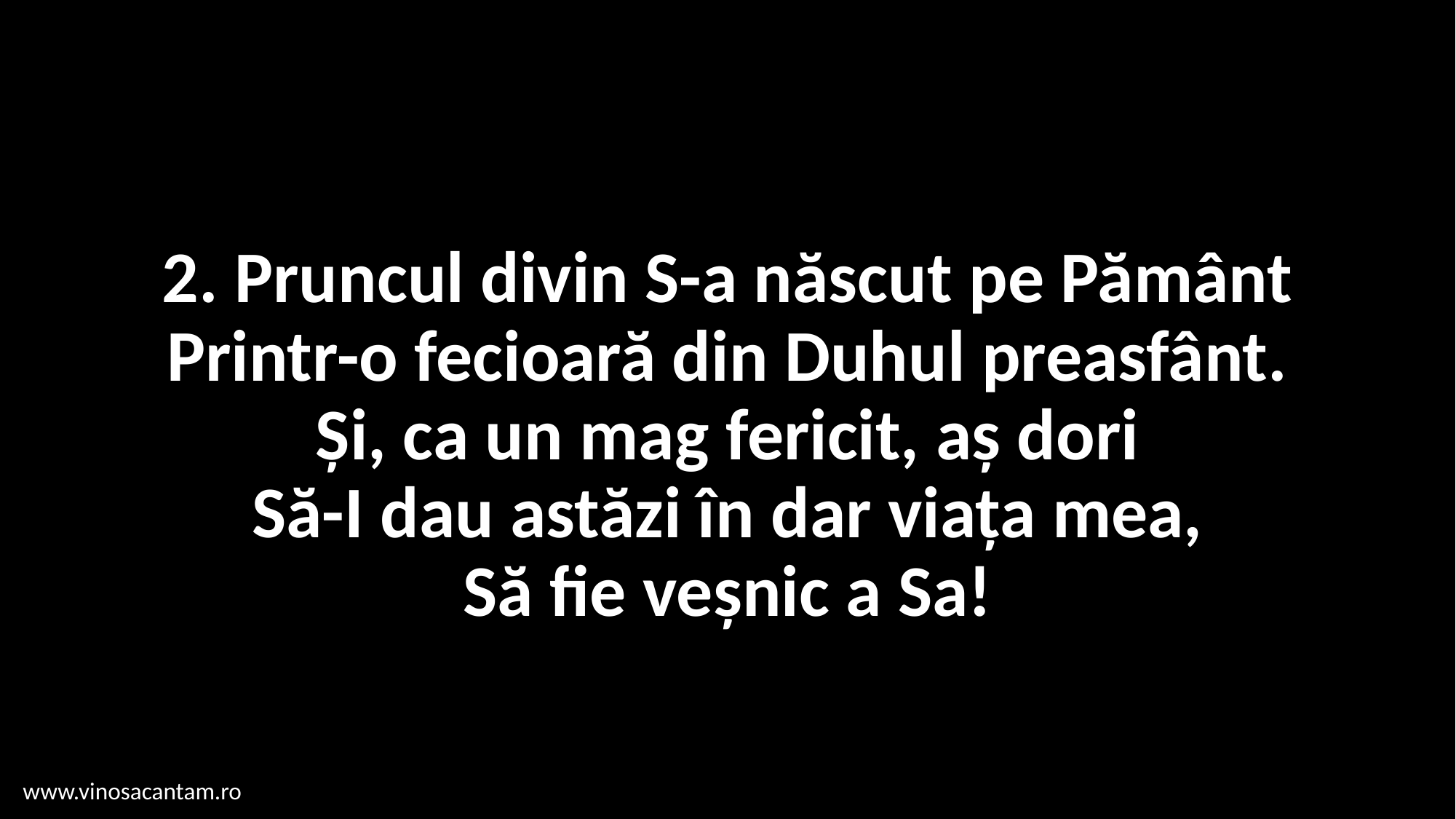

# 2. Pruncul divin S-a născut pe Pământ Printr-o fecioară din Duhul preasfânt. Și, ca un mag fericit, aș dori Să-I dau astăzi în dar viața mea, Să fie veșnic a Sa!
www.vinosacantam.ro